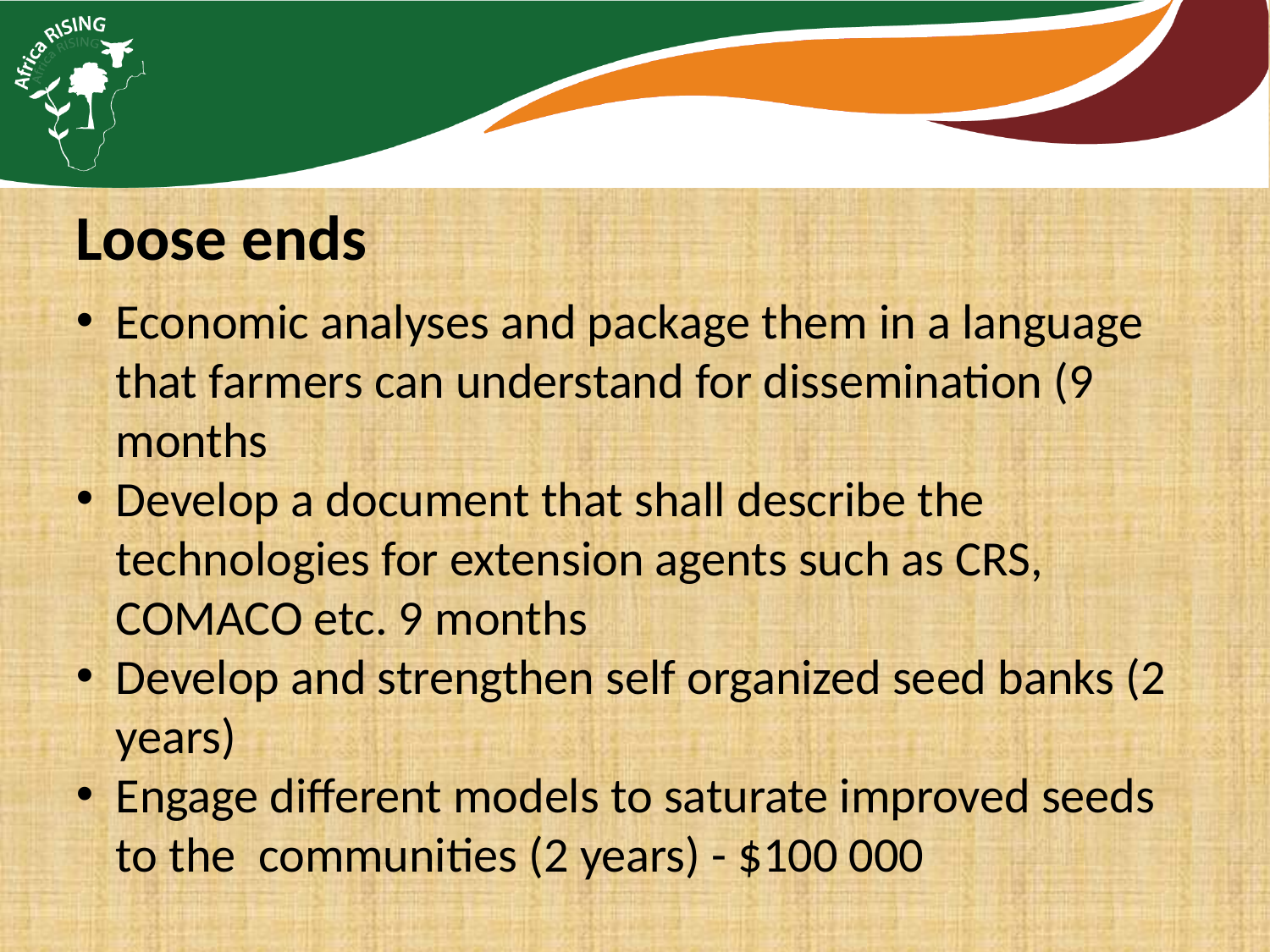

Loose ends
Economic analyses and package them in a language that farmers can understand for dissemination (9 months
Develop a document that shall describe the technologies for extension agents such as CRS, COMACO etc. 9 months
Develop and strengthen self organized seed banks (2 years)
Engage different models to saturate improved seeds to the  communities (2 years) - $100 000